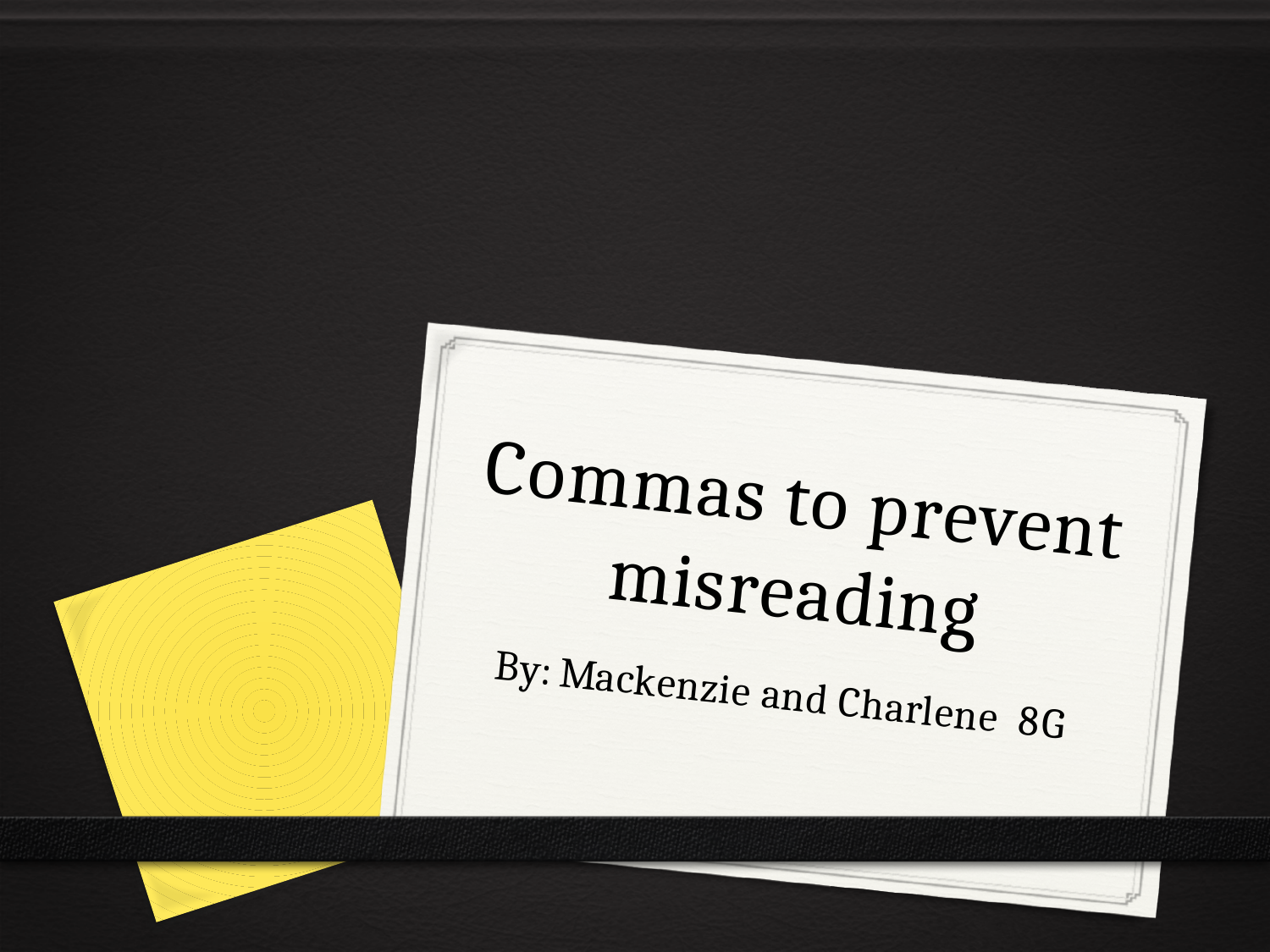

# Commas to prevent misreading
By: Mackenzie and Charlene  8G